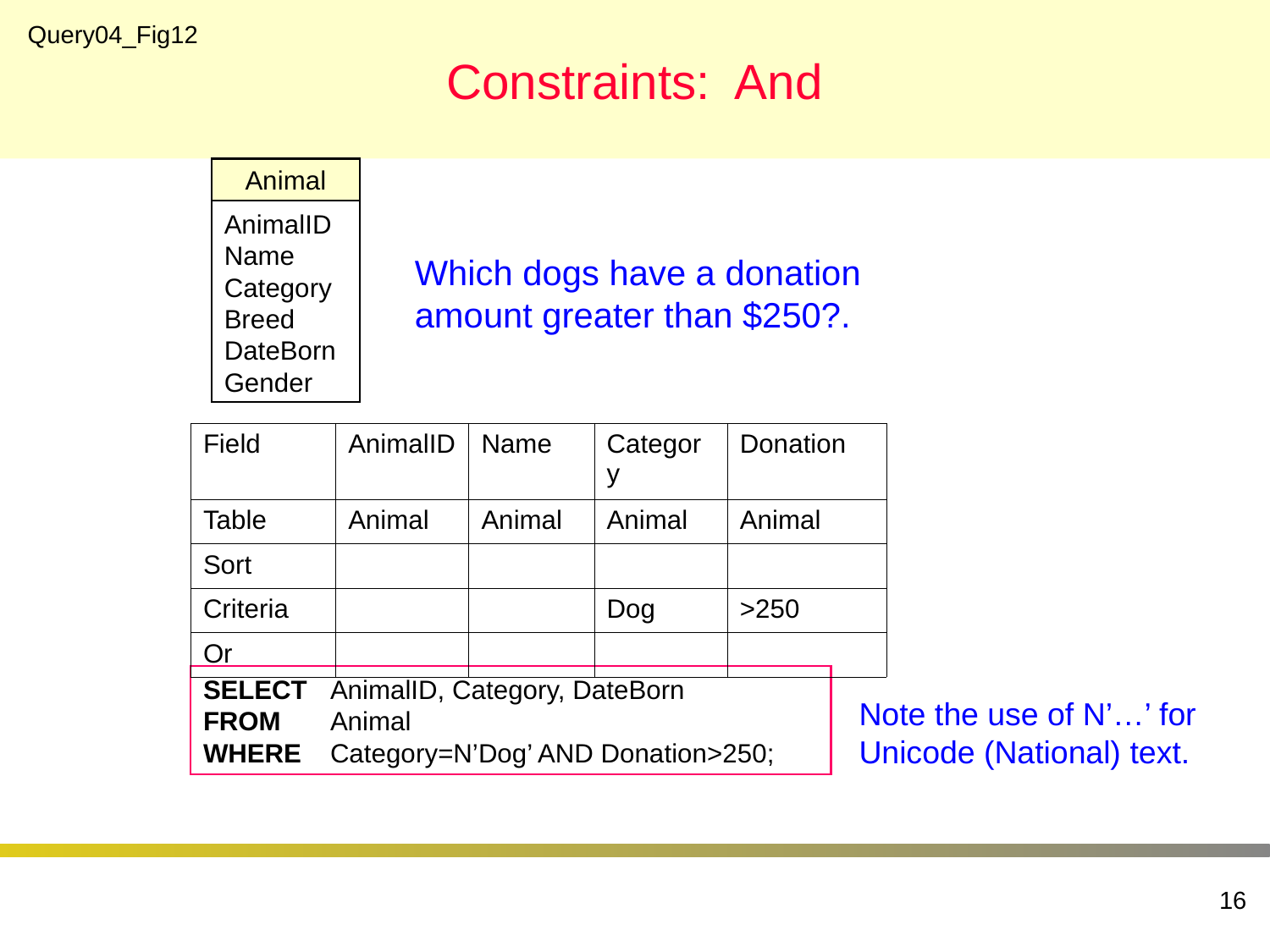

# Constraints:  And
Query04_Fig12
Animal
AnimalID
Name
Category
Breed
DateBorn
Gender
Which dogs have a donation amount greater than $250?.
| Field | AnimalID | Name | Category | Donation |
| --- | --- | --- | --- | --- |
| Table | Animal | Animal | Animal | Animal |
| Sort |  |  |  |  |
| Criteria |  |  | Dog | >250 |
| Or |  |  |  |  |
SELECT	AnimalID, Category, DateBorn
FROM	Animal
WHERE	Category=N’Dog’ AND Donation>250;
Note the use of N’…’ for Unicode (National) text.
16